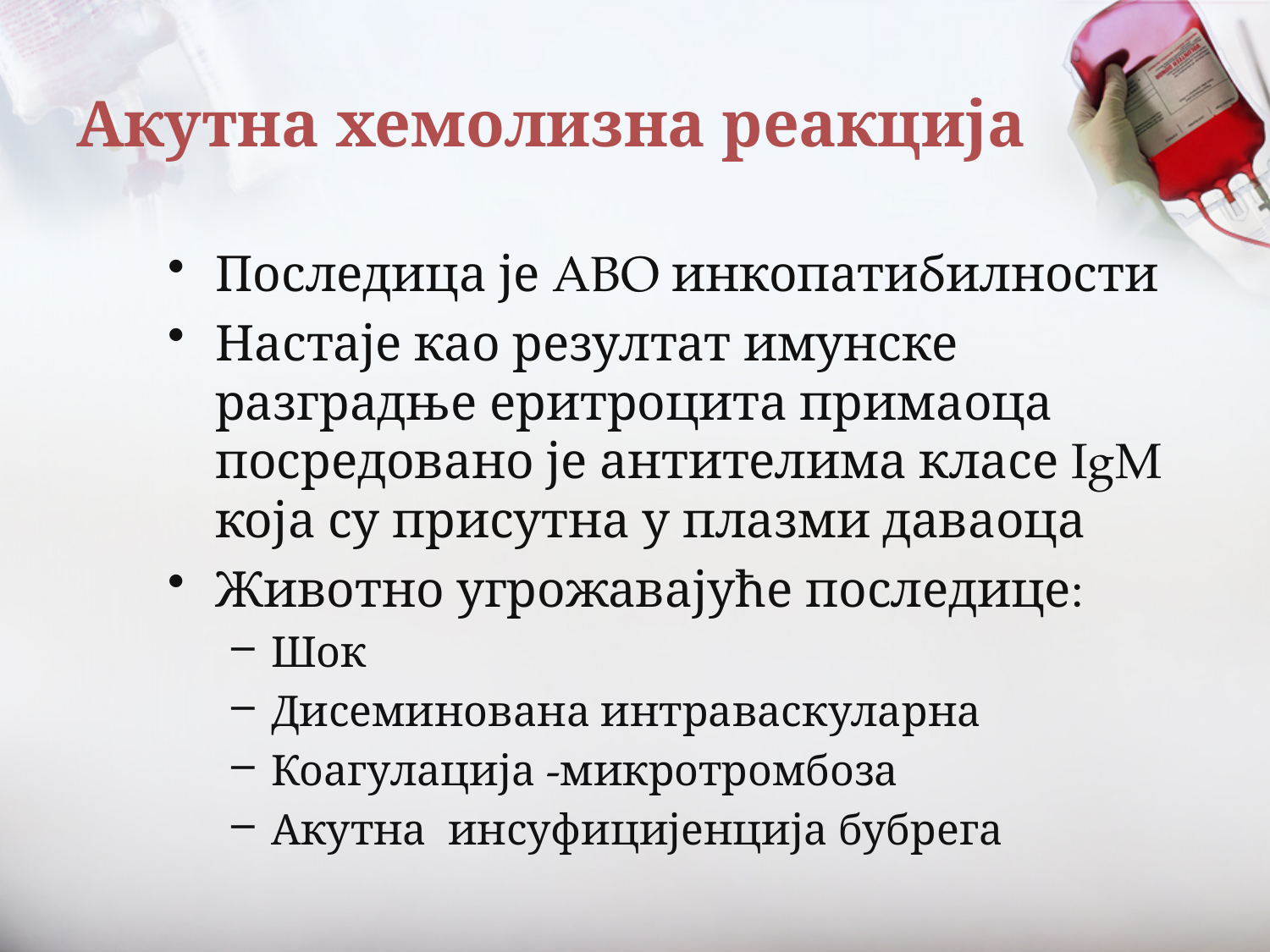

# Акутна хемолизна реакција
Последица је ABO инкопатибилности
Настаје као резултат имунске разградње еритроцита примаоца посредовано је антителима класе IgM која су присутна у плазми даваоца
Животно угрожавајуће последице:
Шок
Дисеминована интраваскуларна
Коагулација -микротромбоза
Акутна  инсуфицијенција бубрега